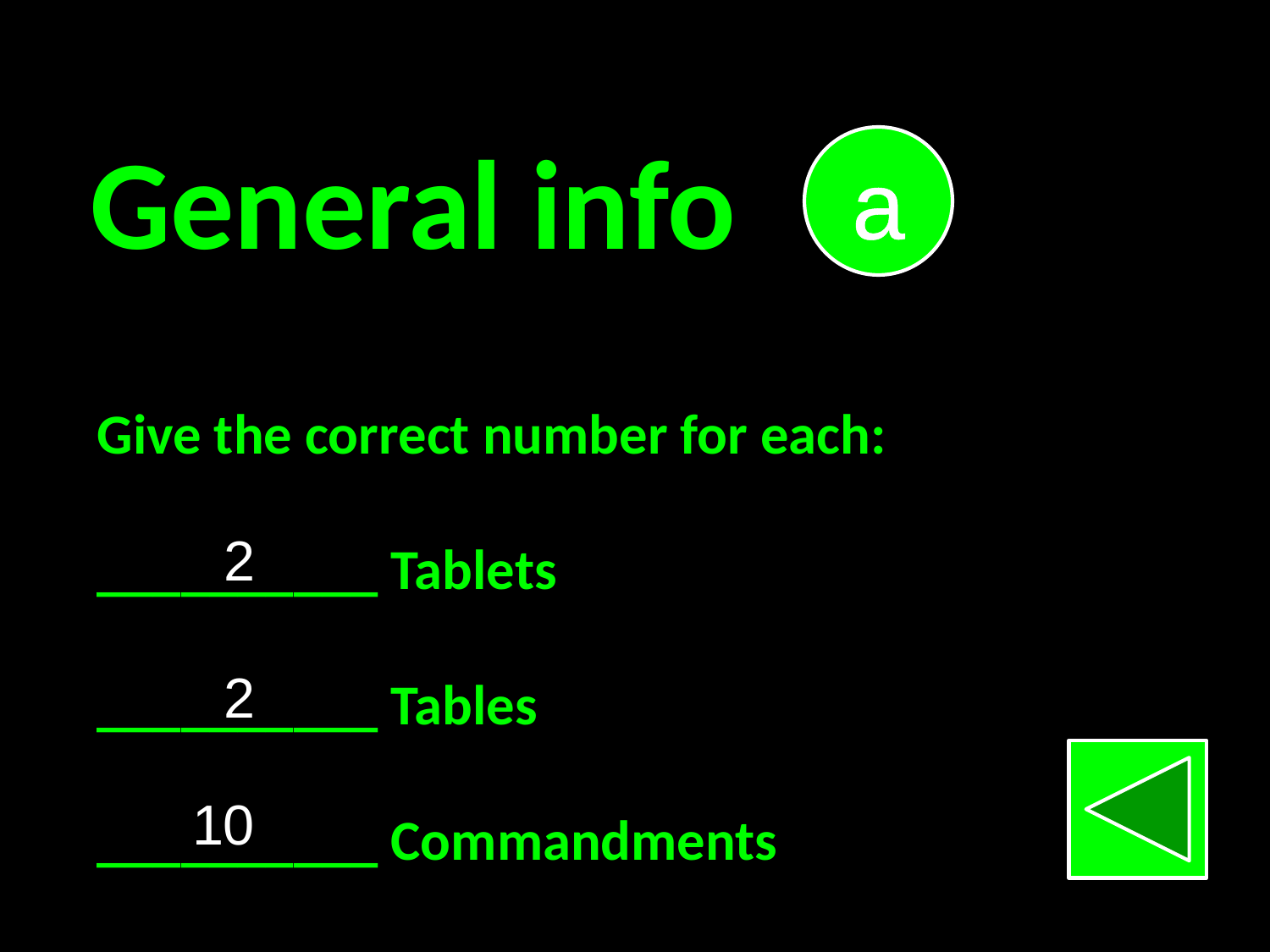

General info
a
Give the correct number for each:

__________ Tablets

__________ Tables

__________ Commandments
2
2

10